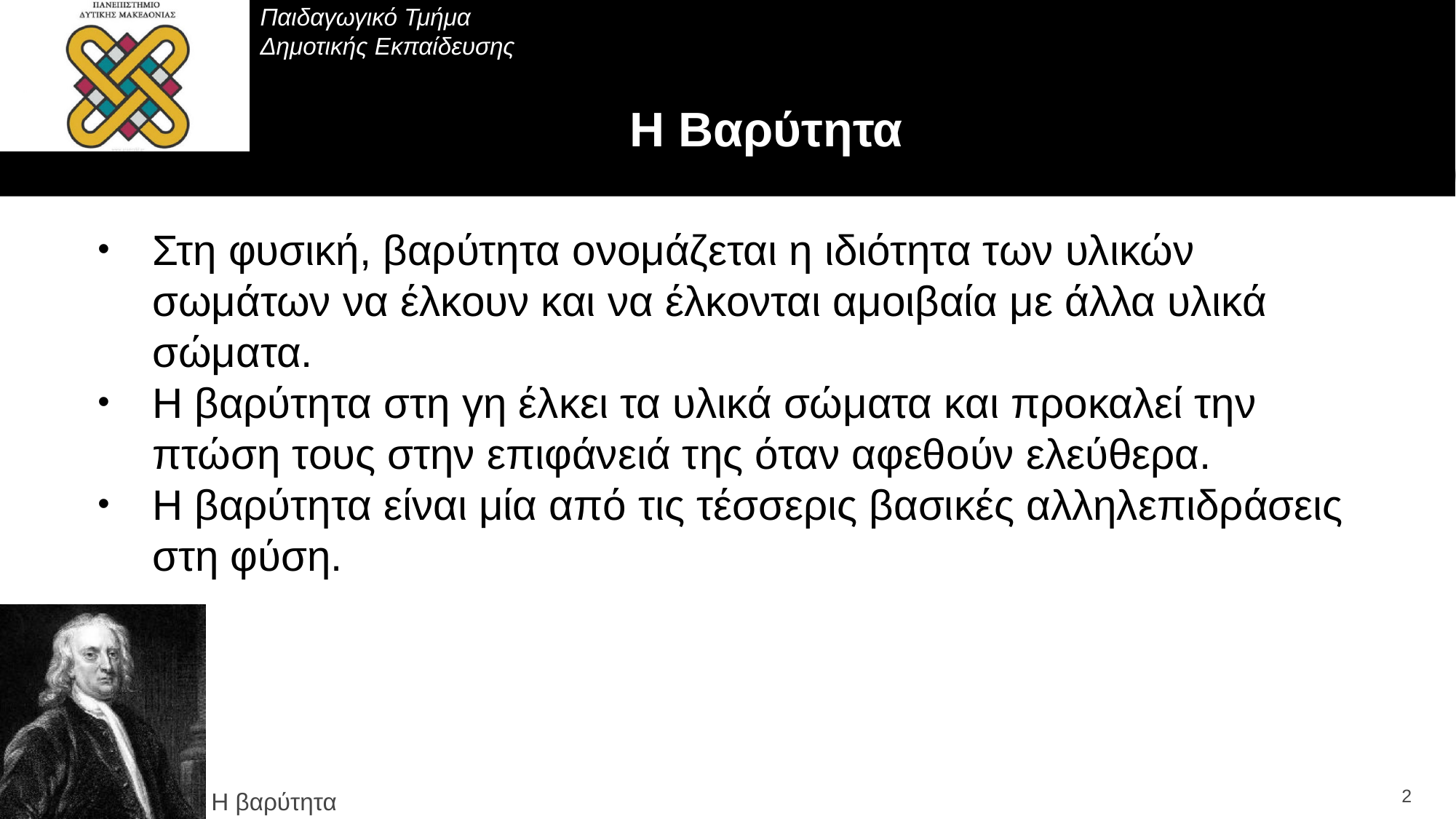

# Η Βαρύτητα
Στη φυσική, βαρύτητα ονομάζεται η ιδιότητα των υλικών σωμάτων να έλκουν και να έλκονται αμοιβαία με άλλα υλικά σώματα.
Η βαρύτητα στη γη έλκει τα υλικά σώματα και προκαλεί την πτώση τους στην επιφάνειά της όταν αφεθούν ελεύθερα.
Η βαρύτητα είναι μία από τις τέσσερις βασικές αλληλεπιδράσεις στη φύση.
2
Η βαρύτητα